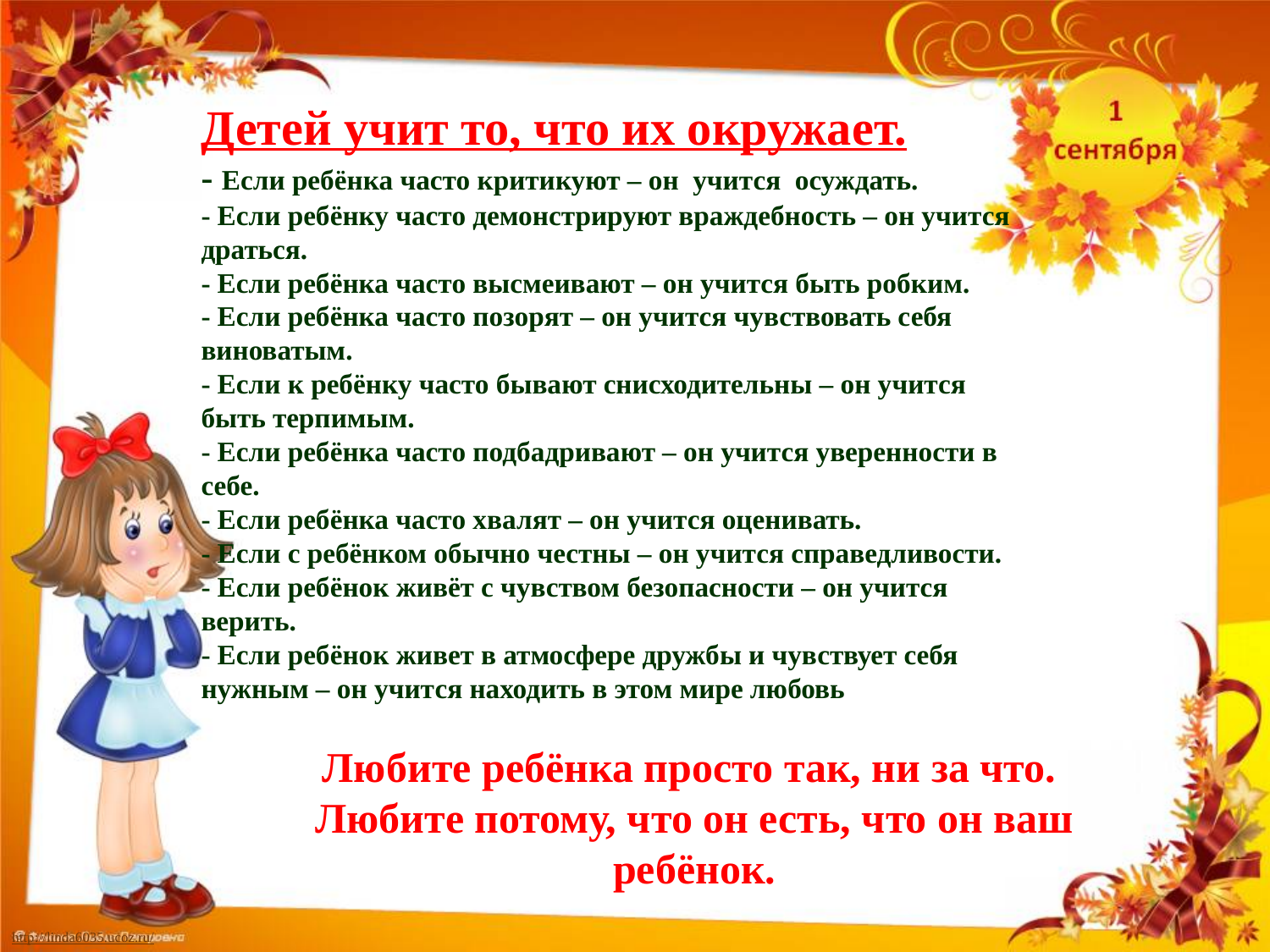

# Детей учит то, что их окружает. - Если ребёнка часто критикуют – он  учится  осуждать. - Если ребёнку часто демонстрируют враждебность – он учится драться. - Если ребёнка часто высмеивают – он учится быть робким. - Если ребёнка часто позорят – он учится чувствовать себя виноватым. - Если к ребёнку часто бывают снисходительны – он учится быть терпимым. - Если ребёнка часто подбадривают – он учится уверенности в себе. - Если ребёнка часто хвалят – он учится оценивать. - Если с ребёнком обычно честны – он учится справедливости. - Если ребёнок живёт с чувством безопасности – он учится верить. - Если ребёнок живет в атмосфере дружбы и чувствует себя нужным – он учится находить в этом мире любовь
Любите ребёнка просто так, ни за что.
Любите потому, что он есть, что он ваш ребёнок.